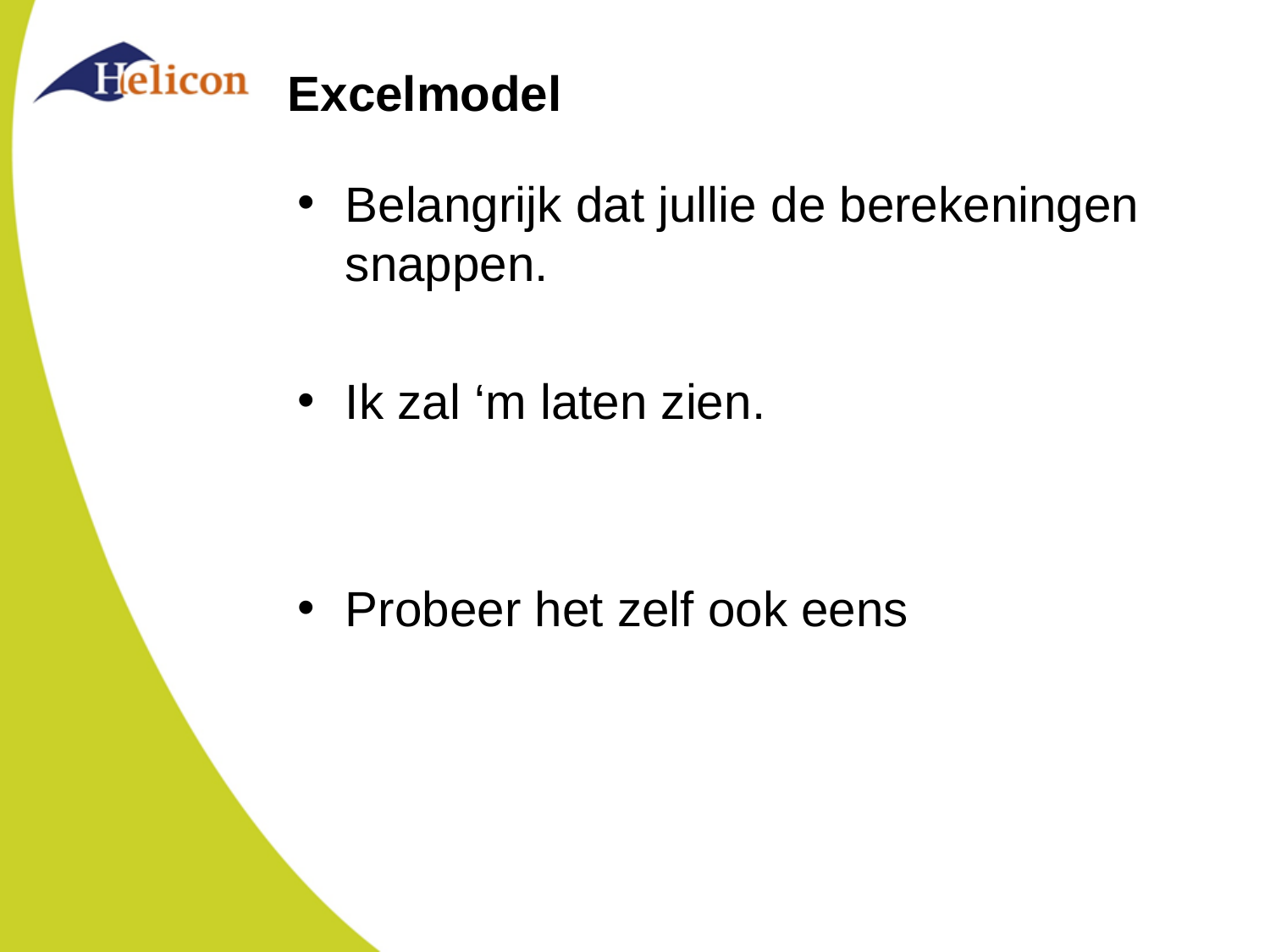

# Excelmodel
Belangrijk dat jullie de berekeningen snappen.

Ik zal ‘m laten zien.

Probeer het zelf ook eens